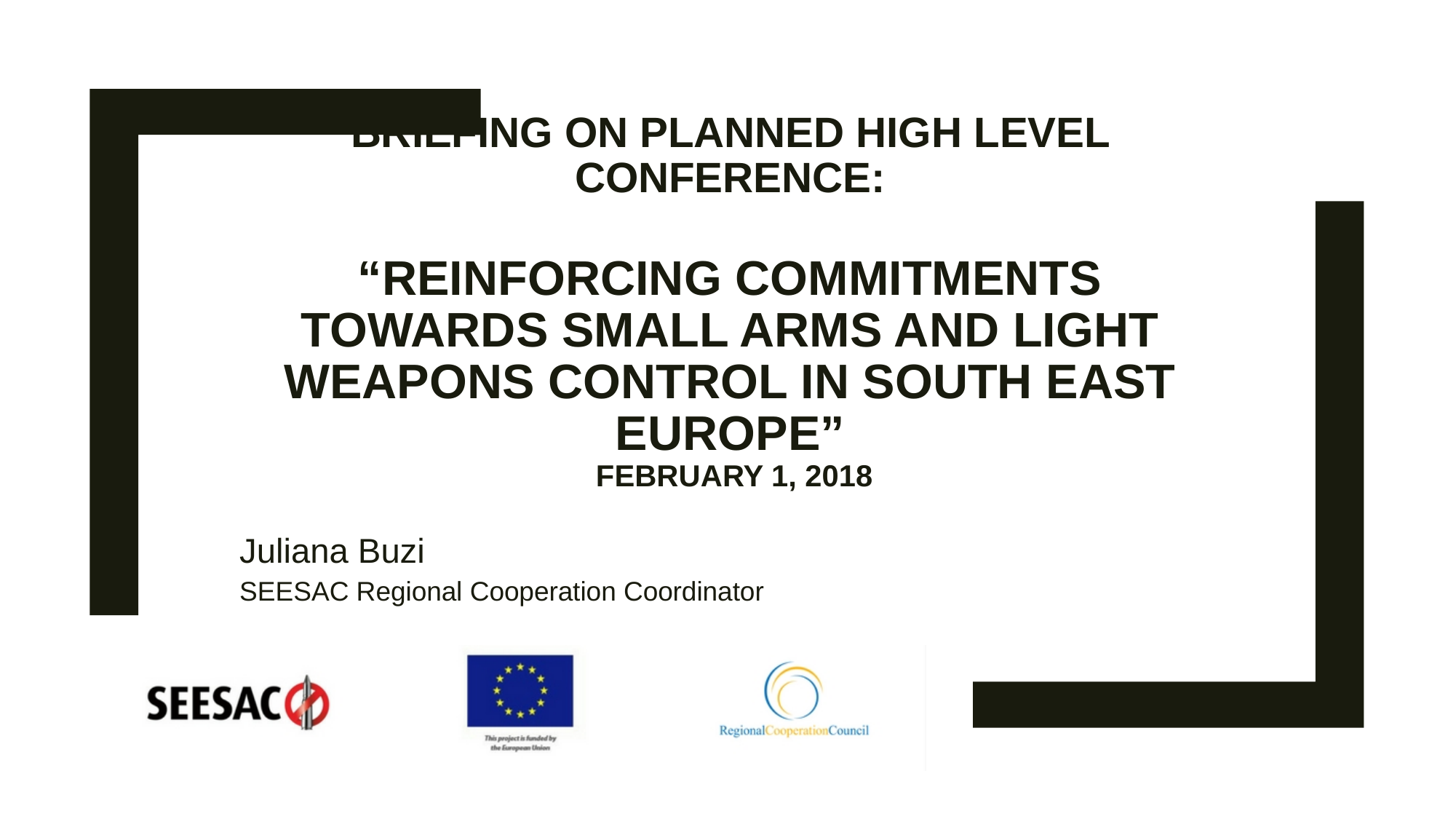

# Briefing on planned High Level Conference: “Reinforcing commitments towards Small Arms and Light Weapons control in South East Europe” February 1, 2018
Juliana Buzi
SEESAC Regional Cooperation Coordinator